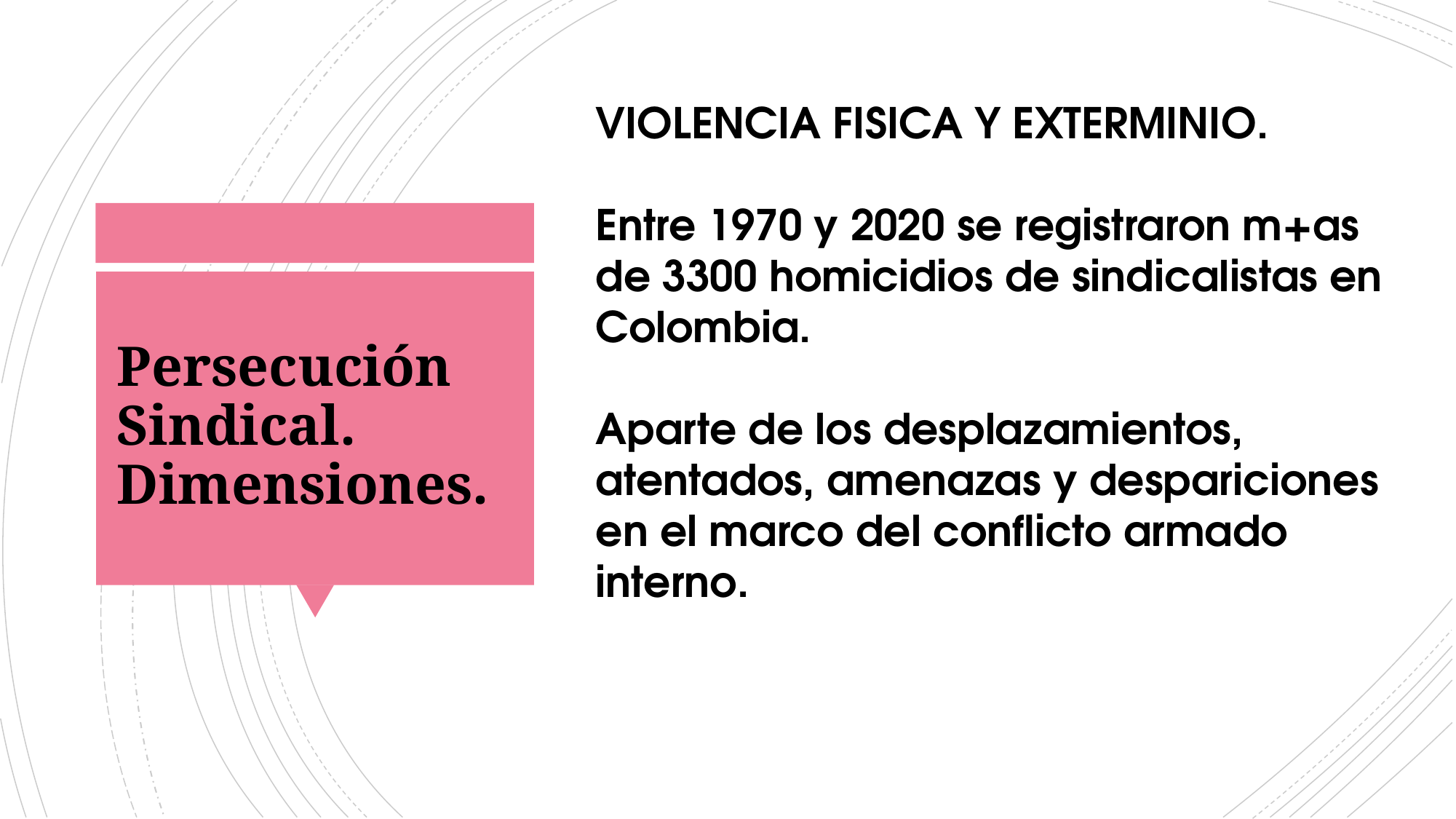

VIOLENCIA FISICA Y EXTERMINIO.

Entre 1970 y 2020 se registraron m+as de 3300 homicidios de sindicalistas en Colombia.

Aparte de los desplazamientos, atentados, amenazas y despariciones en el marco del conflicto armado interno.
# Persecución Sindical. Dimensiones.